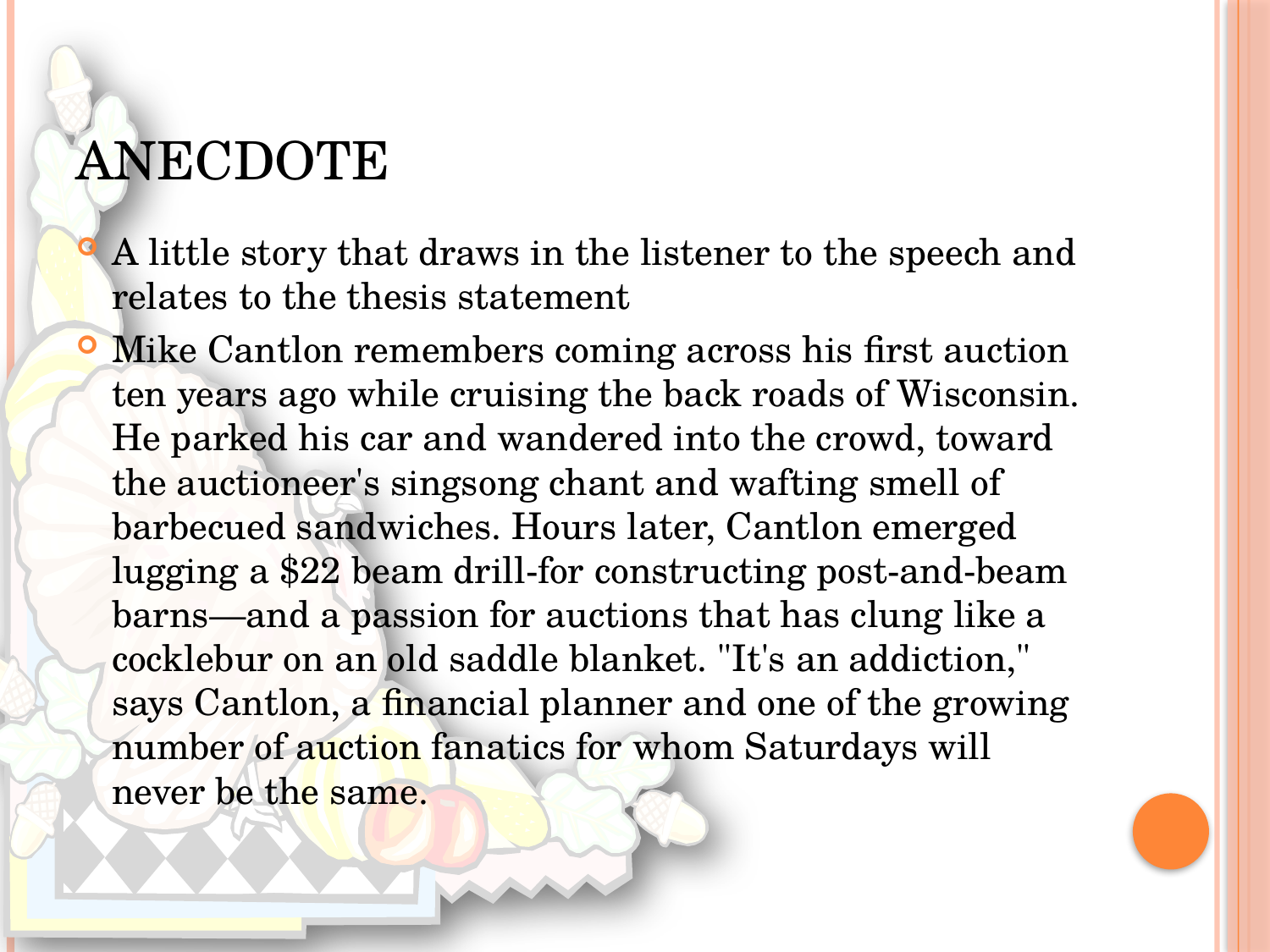

# Anecdote
A little story that draws in the listener to the speech and relates to the thesis statement
Mike Cantlon remembers coming across his first auction ten years ago while cruising the back roads of Wisconsin. He parked his car and wandered into the crowd, toward the auctioneer's singsong chant and wafting smell of barbecued sandwiches. Hours later, Cantlon emerged lugging a $22 beam drill-for constructing post-and-beam barns—and a passion for auctions that has clung like a cocklebur on an old saddle blanket. "It's an addiction," says Cantlon, a financial planner and one of the growing number of auction fanatics for whom Saturdays will never be the same.